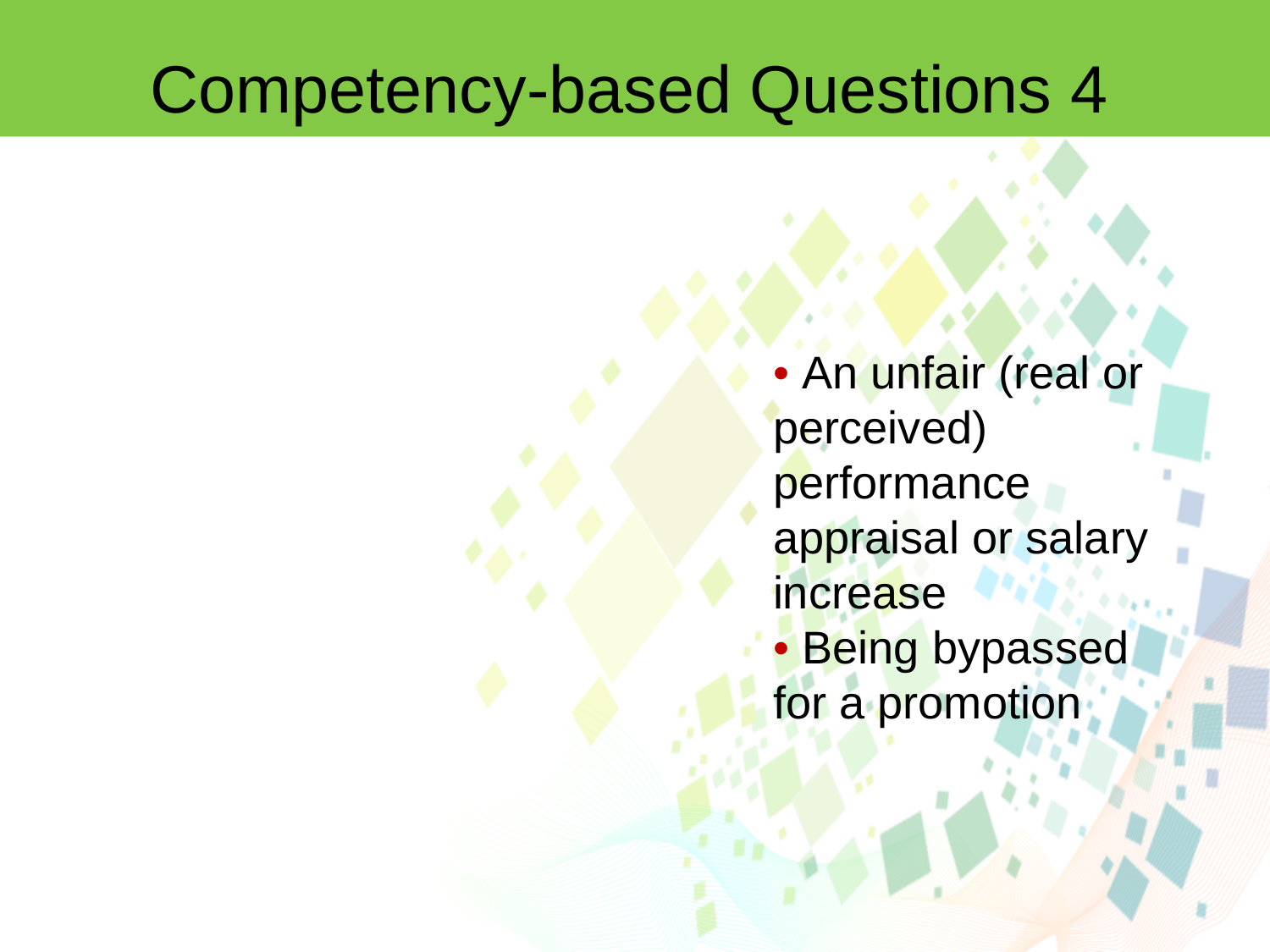

Competency-based Questions 4
• An unfair (real or perceived) performance appraisal or salary increase
• Being bypassed for a promotion